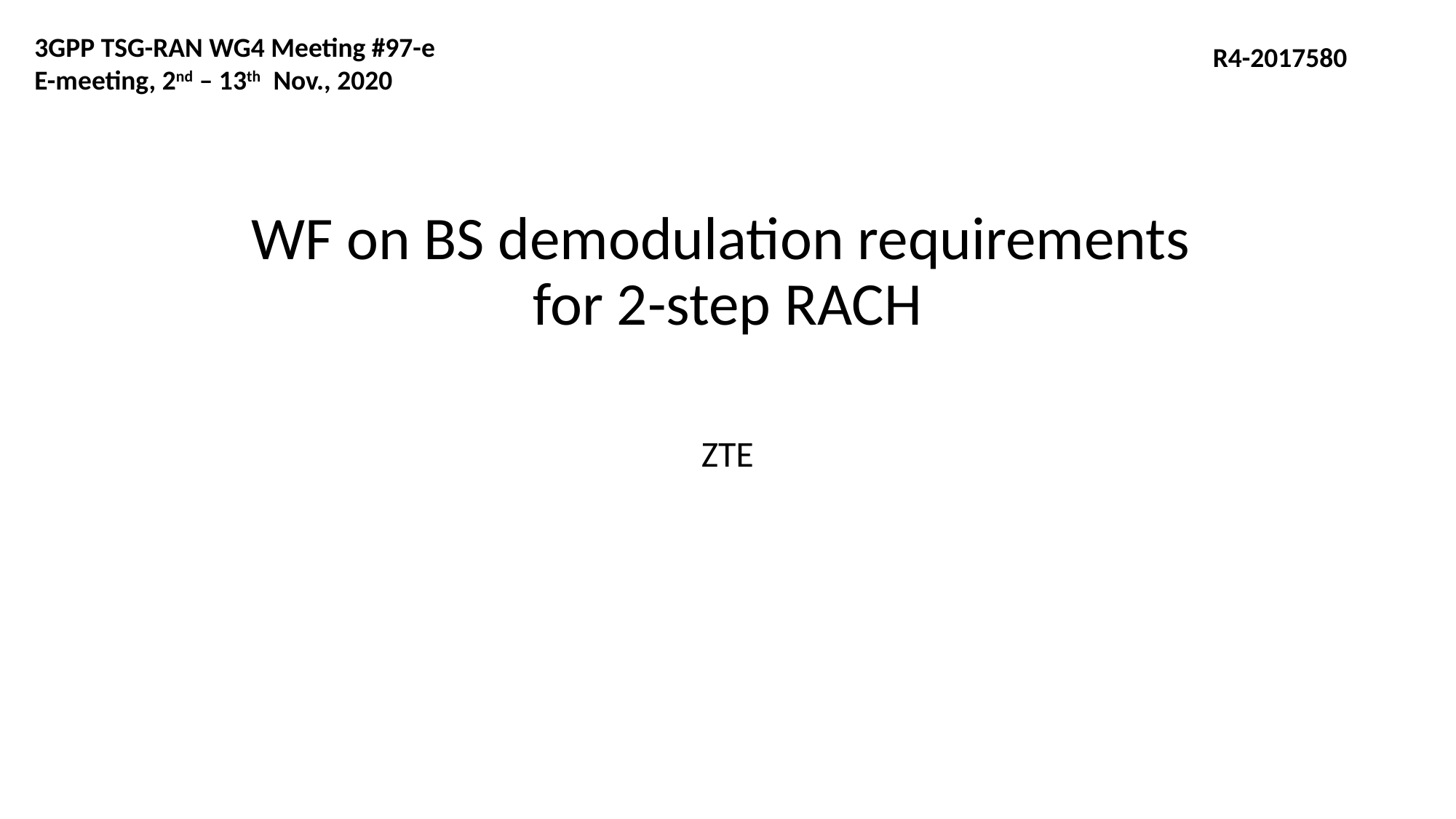

3GPP TSG-RAN WG4 Meeting #97-e
E-meeting, 2nd – 13th  Nov., 2020

R4-2017580
# WF on BS demodulation requirements for 2-step RACH
ZTE